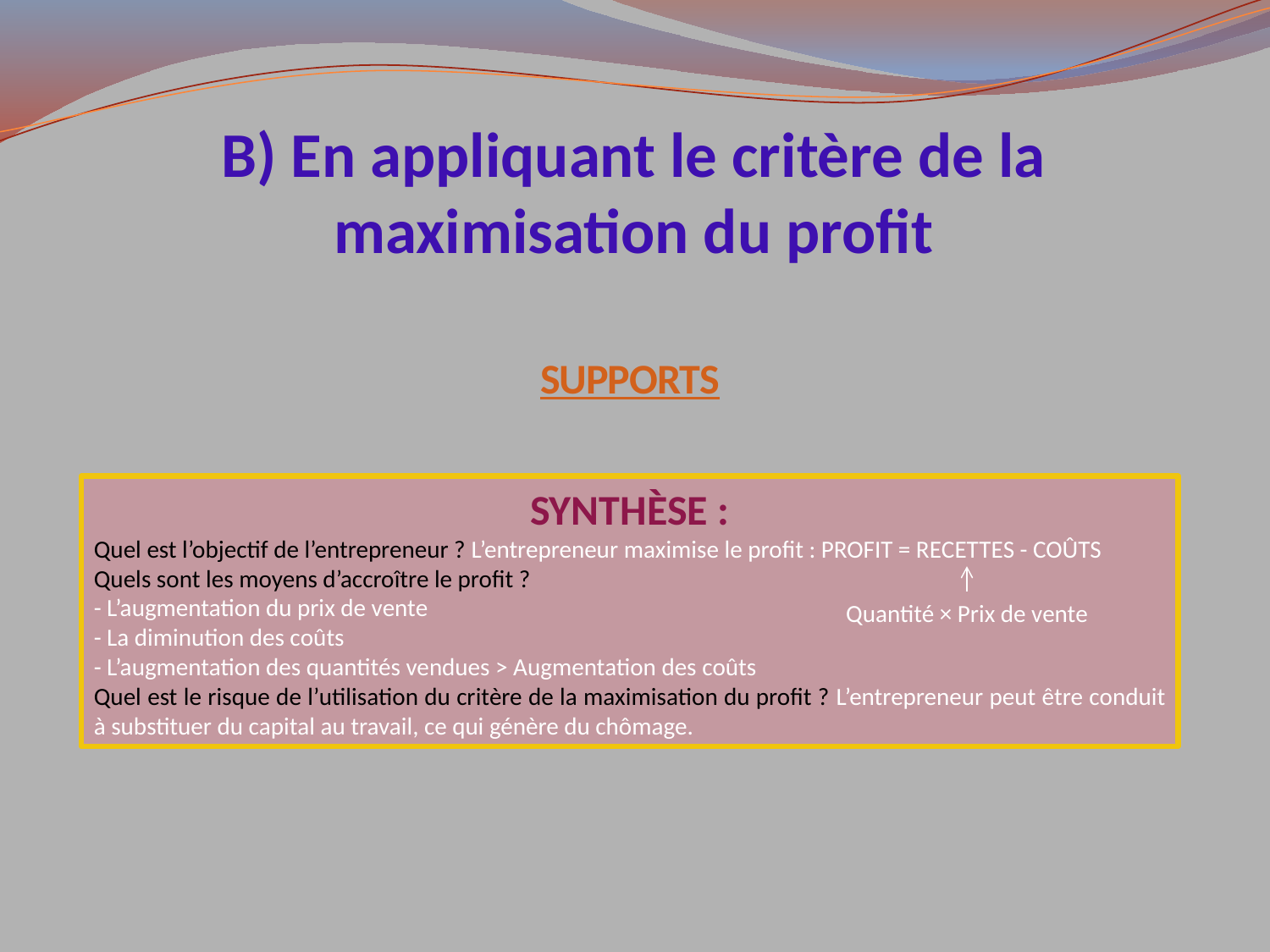

# B) En appliquant le critère de la maximisation du profit
SUPPORTS

SYNTHÈSE :
Quel est l’objectif de l’entrepreneur ? L’entrepreneur maximise le profit : PROFIT = RECETTES - COÛTS
Quels sont les moyens d’accroître le profit ?
- L’augmentation du prix de vente
- La diminution des coûts
- L’augmentation des quantités vendues > Augmentation des coûts
Quel est le risque de l’utilisation du critère de la maximisation du profit ? L’entrepreneur peut être conduit à substituer du capital au travail, ce qui génère du chômage.
Quantité × Prix de vente